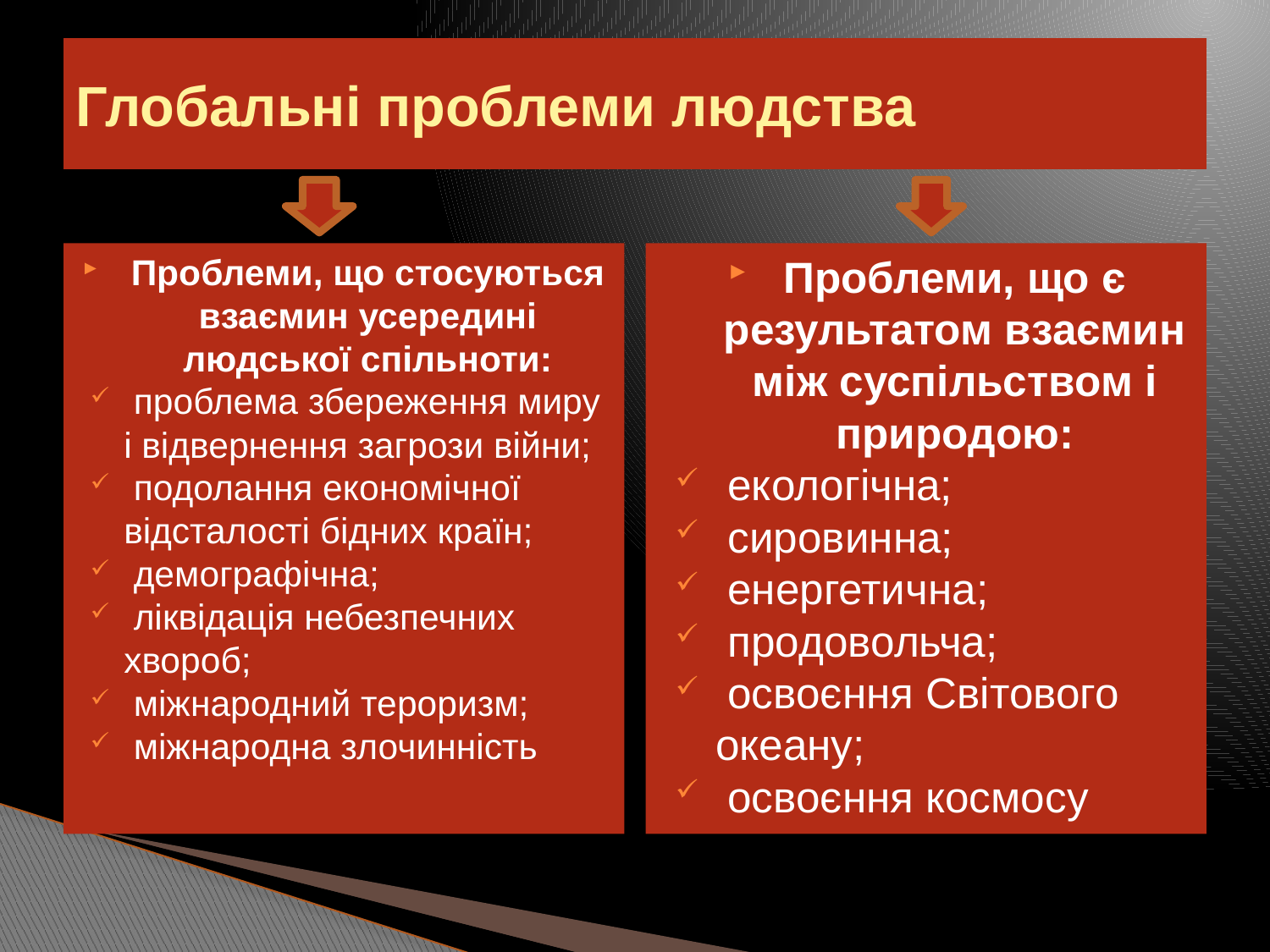

# Глобальні проблеми людства

Проблеми, що стосуються взаємин усередині людської спільноти:
 проблема збереження миру і відвернення загрози війни;
 подолання економічної відсталості бідних країн;
 демографічна;
 ліквідація небезпечних хвороб;
 міжнародний тероризм;
 міжнародна злочинність

Проблеми, що є результатом взаємин між суспільством і природою:
 екологічна;
 сировинна;
 енергетична;
 продовольча;
 освоєння Світового океану;
 освоєння космосу